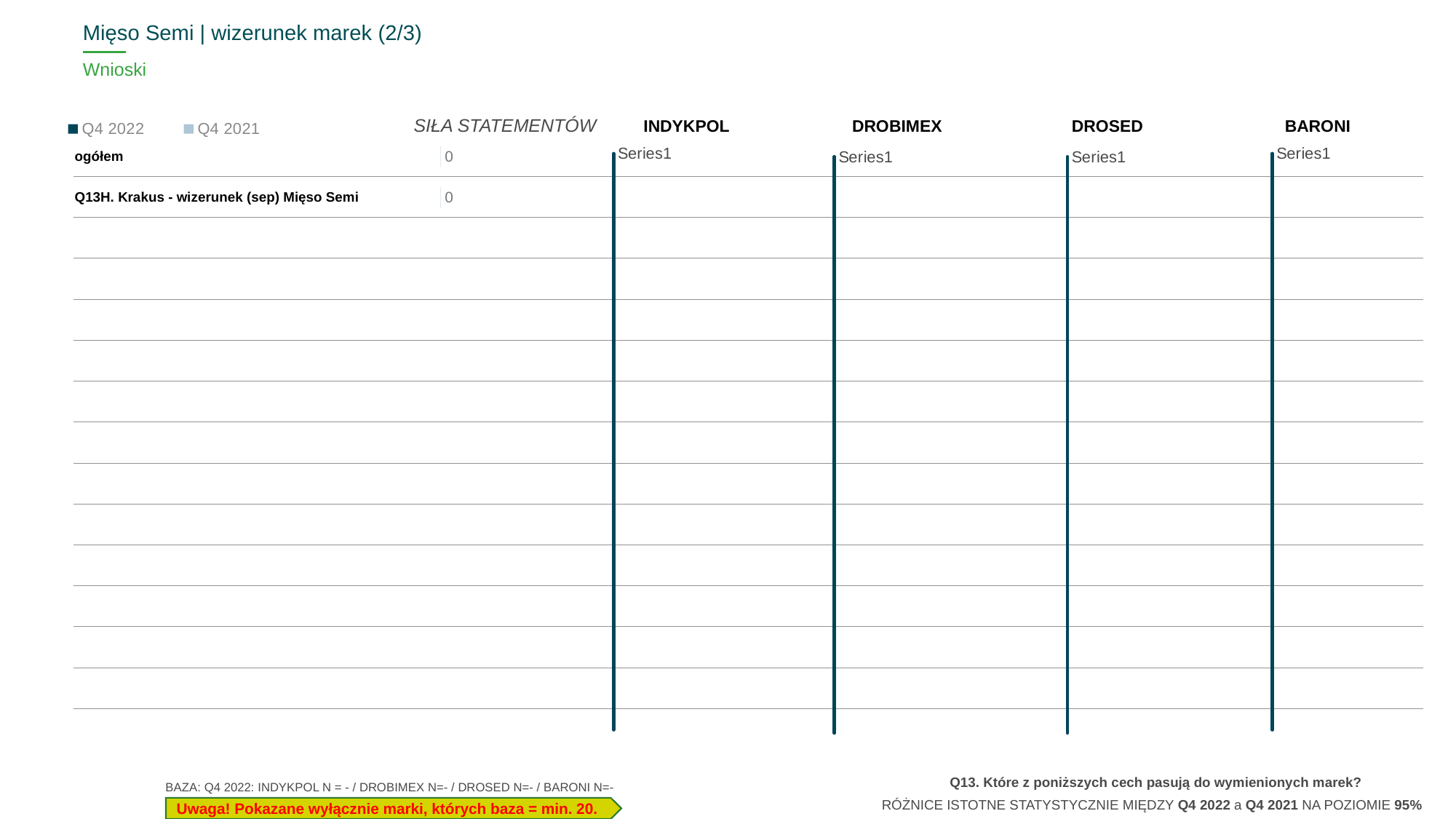

Mięso Semi | wizerunek marek (2/3)
# Wnioski
| INDYKPOL | DROBIMEX | DROSED | BARONI |
| --- | --- | --- | --- |

### Chart

| Category | Q4 2022 | Kolumna2 | Kolumna6 | Q4 2021 |
|---|---|---|---|---|
|  | None | None | None | None |
|  | None | None | None | None |
|  | None | None | None | None |
|  | None | None | None | None |
|  | None | None | None | None |
|  | None | None | None | None |
|  | None | None | None | None |
SIŁA STATEMENTÓW

### Chart

| Category | Q4 2022 | Q4 2021 |
|---|---|---|

### Chart

| Category | Q4 2022 | Q4 2021 |
|---|---|---|
| ogółem |  |
| --- | --- |
| Q13H. Krakus - wizerunek (sep) Mięso Semi |  |
|  |  |
|  |  |
|  |  |
|  |  |
|  |  |
|  |  |
|  |  |
|  |  |
|  |  |
|  |  |
|  |  |
|  |  |
|  |  |

### Chart

| Category | Seria 1 |
|---|---|
|  | 0.0 |
|  | 0.0 |
|  | None |
|  | None |
|  | None |
|  | None |
|  | None |
|  | None |
|  | None |
|  | None |
|  | None |
|  | None |
|  | None |
|  | None |
|  | None |

### Chart

| Category | Q4 2022 | Q4 2021 |
|---|---|---|

### Chart

| Category | Q4 2022 | Q4 2021 |
|---|---|---|
Q13. Które z poniższych cech pasują do wymienionych marek?

BAZA: Q4 2022: INDYKPOL N = - / DROBIMEX N=- / DROSED N=- / BARONI N=-
RÓŻNICE ISTOTNE STATYSTYCZNIE MIĘDZY Q4 2022 a Q4 2021 NA POZIOMIE 95%
Uwaga! Pokazane wyłącznie marki, których baza = min. 20.